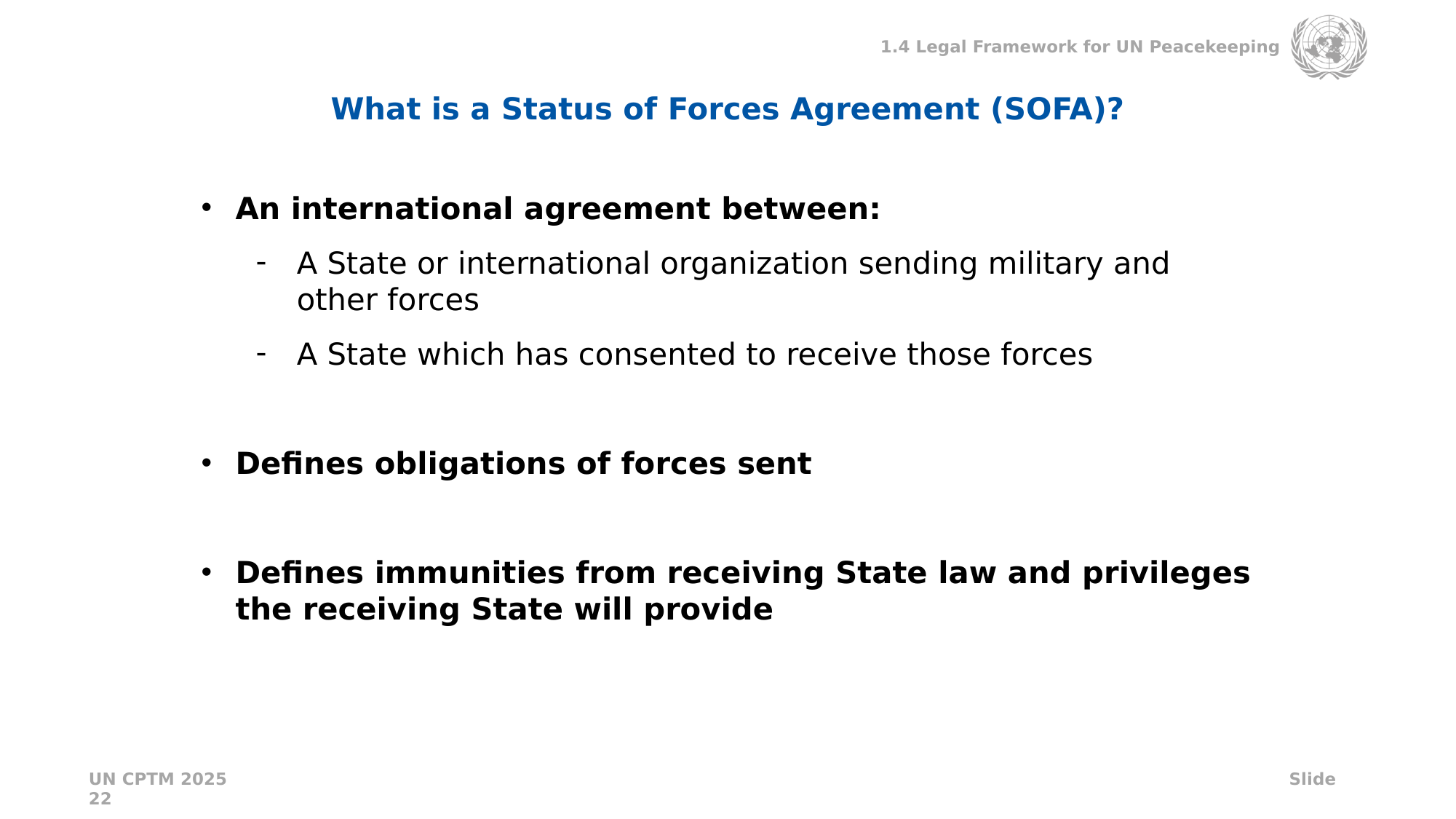

What is a Status of Forces Agreement (SOFA)?
An international agreement between:
A State or international organization sending military and other forces
A State which has consented to receive those forces

Defines obligations of forces sent

Defines immunities from receiving State law and privileges the receiving State will provide